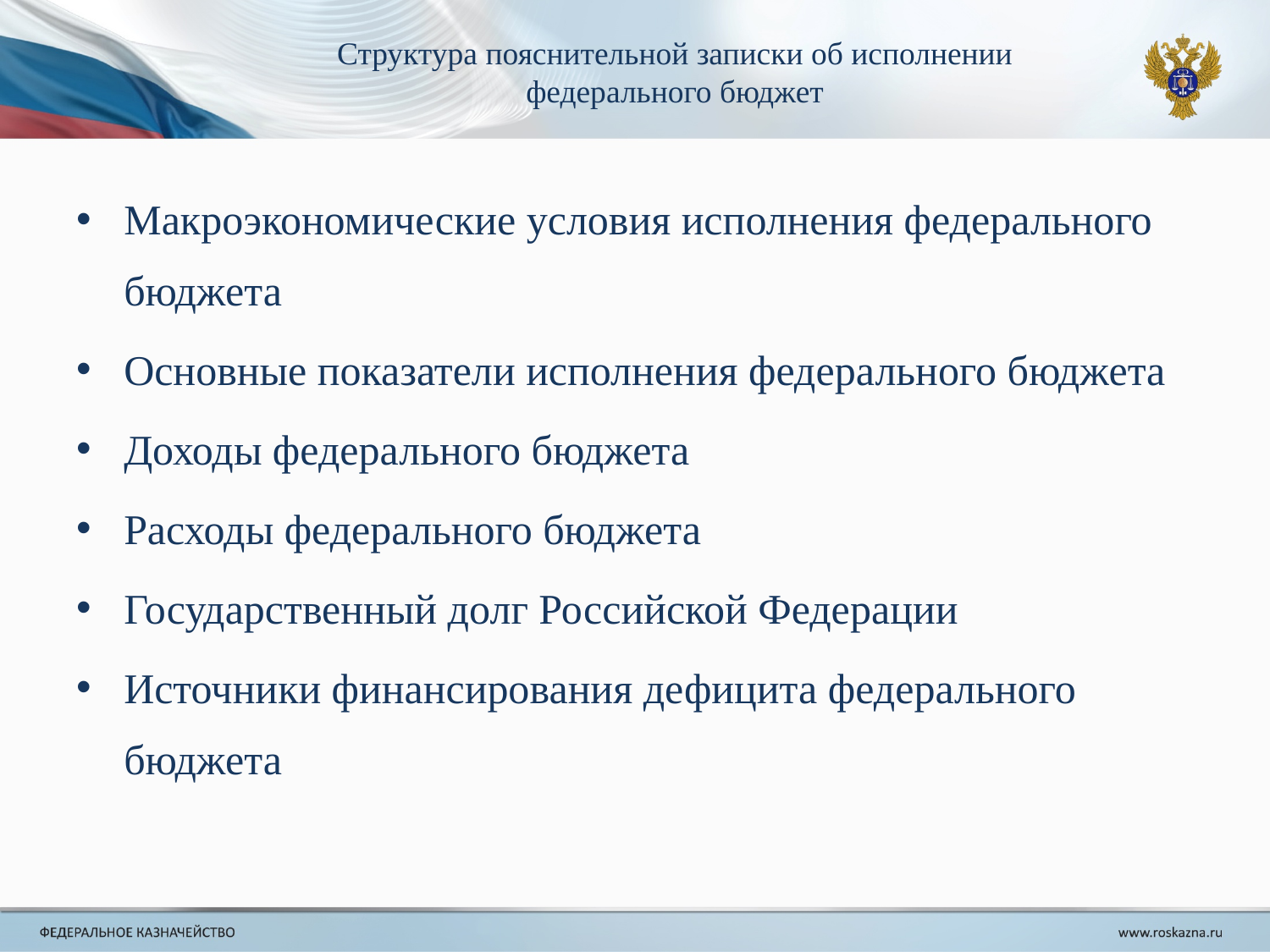

# Структура пояснительной записки об исполнении федерального бюджет
Макроэкономические условия исполнения федерального бюджета
Основные показатели исполнения федерального бюджета
Доходы федерального бюджета
Расходы федерального бюджета
Государственный долг Российской Федерации
Источники финансирования дефицита федерального бюджета